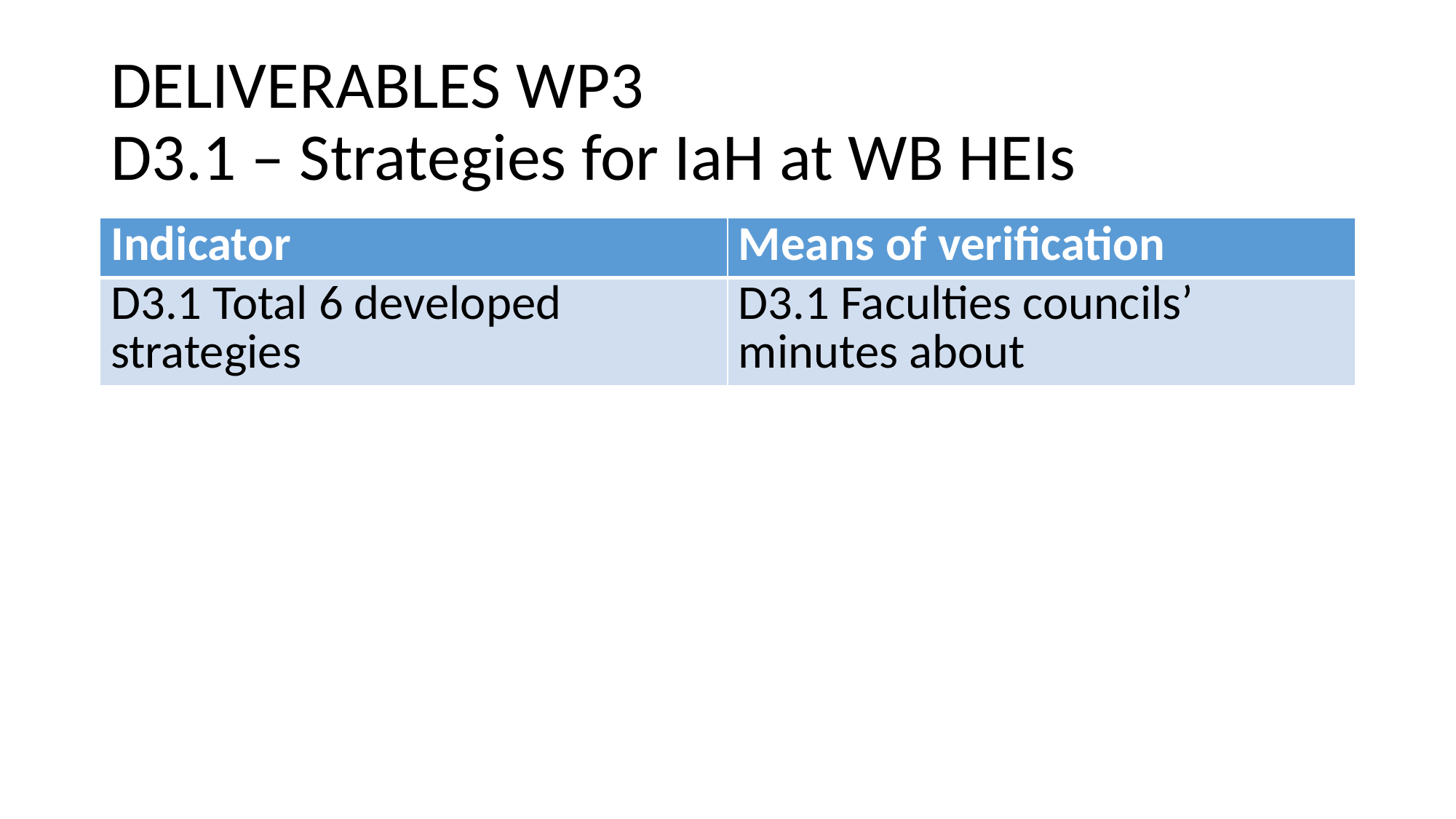

# DELIVERABLES WP3 D3.1 – Strategies for IaH at WB HEIs
| Indicator | Means of verification |
| --- | --- |
| D3.1 Total 6 developed strategies | D3.1 Faculties councils’ minutes about |